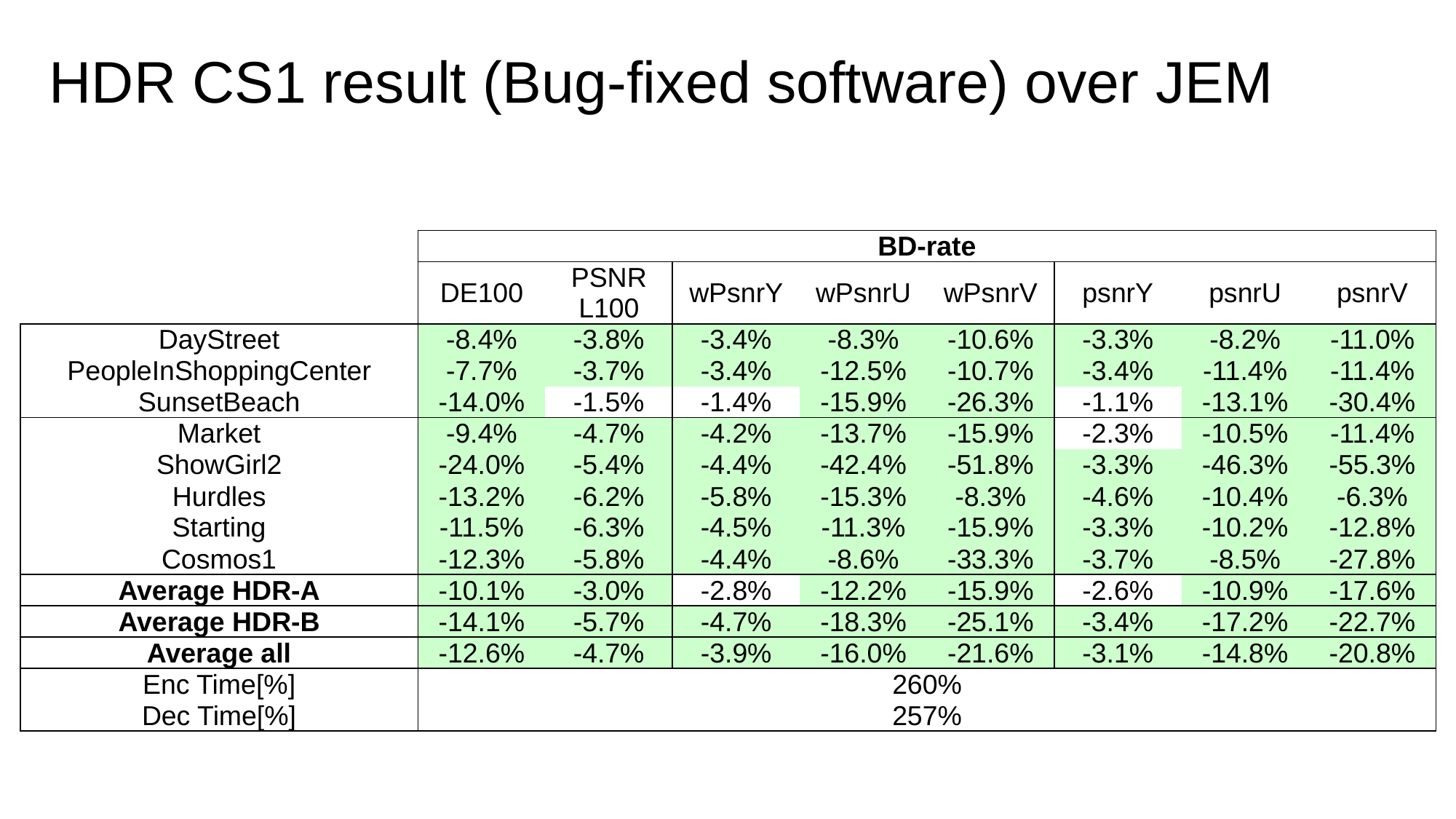

# HDR CS1 result (Bug-fixed software) over JEM
|  | BD-rate |  |  |  |  |  |  |  |
| --- | --- | --- | --- | --- | --- | --- | --- | --- |
|  | DE100 | PSNR L100 | wPsnrY | wPsnrU | wPsnrV | psnrY | psnrU | psnrV |
| DayStreet | -8.4% | -3.8% | -3.4% | -8.3% | -10.6% | -3.3% | -8.2% | -11.0% |
| PeopleInShoppingCenter | -7.7% | -3.7% | -3.4% | -12.5% | -10.7% | -3.4% | -11.4% | -11.4% |
| SunsetBeach | -14.0% | -1.5% | -1.4% | -15.9% | -26.3% | -1.1% | -13.1% | -30.4% |
| Market | -9.4% | -4.7% | -4.2% | -13.7% | -15.9% | -2.3% | -10.5% | -11.4% |
| ShowGirl2 | -24.0% | -5.4% | -4.4% | -42.4% | -51.8% | -3.3% | -46.3% | -55.3% |
| Hurdles | -13.2% | -6.2% | -5.8% | -15.3% | -8.3% | -4.6% | -10.4% | -6.3% |
| Starting | -11.5% | -6.3% | -4.5% | -11.3% | -15.9% | -3.3% | -10.2% | -12.8% |
| Cosmos1 | -12.3% | -5.8% | -4.4% | -8.6% | -33.3% | -3.7% | -8.5% | -27.8% |
| Average HDR-A | -10.1% | -3.0% | -2.8% | -12.2% | -15.9% | -2.6% | -10.9% | -17.6% |
| Average HDR-B | -14.1% | -5.7% | -4.7% | -18.3% | -25.1% | -3.4% | -17.2% | -22.7% |
| Average all | -12.6% | -4.7% | -3.9% | -16.0% | -21.6% | -3.1% | -14.8% | -20.8% |
| Enc Time[%] | 260% |  |  |  |  |  |  |  |
| Dec Time[%] | 257% |  |  |  |  |  |  |  |